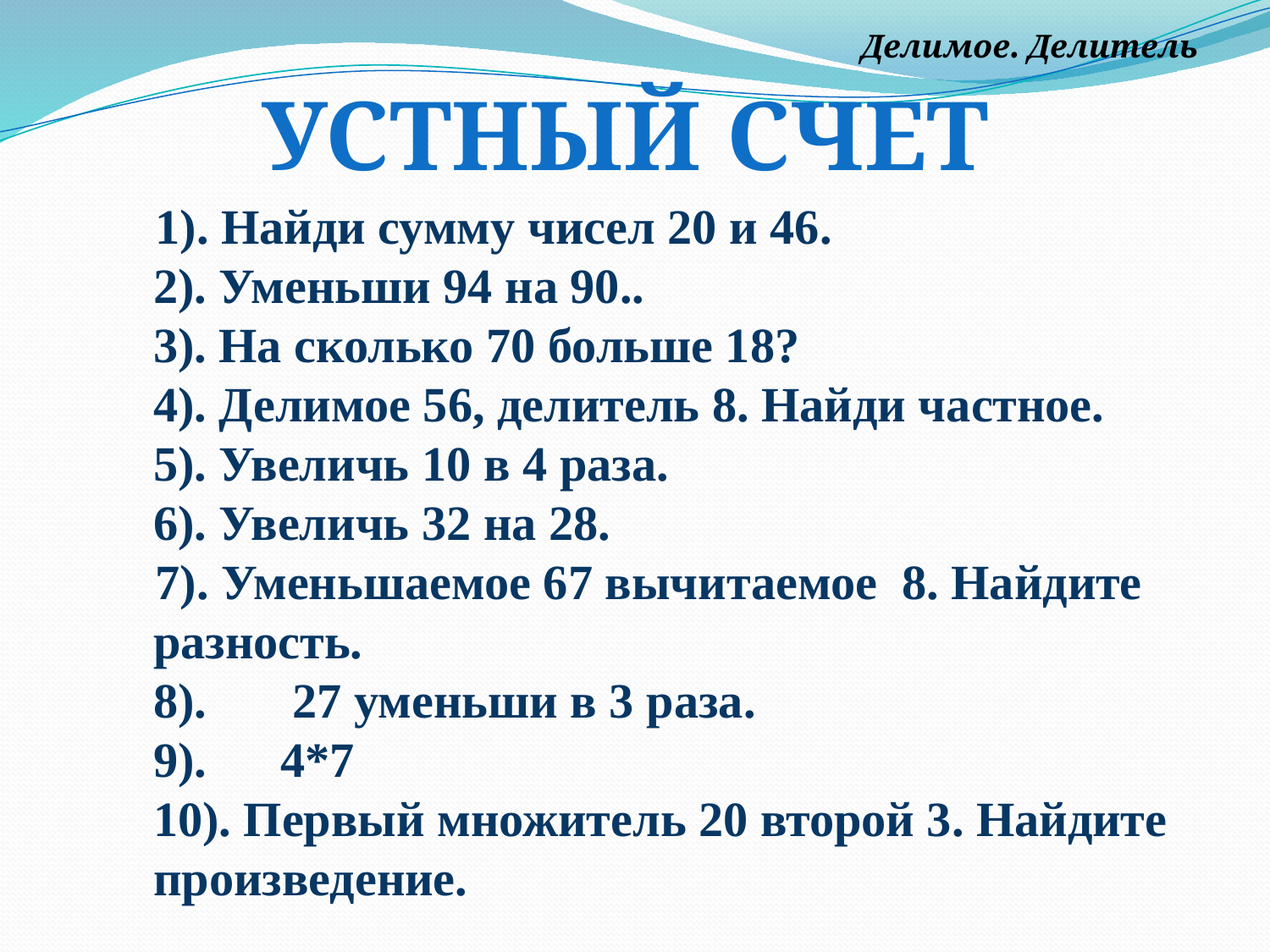

Делимое. Делитель
Устный счет
      1). Найди сумму чисел 20 и 46.
2). Уменьши 94 на 90..
3). На сколько 70 больше 18?
4). Делимое 56, делитель 8. Найди частное.
5). Увеличь 10 в 4 раза.
6). Увеличь 32 на 28.
      7). Уменьшаемое 67 вычитаемое  8. Найдите      разность.
8).       27 уменьши в 3 раза.
9).      4*7
10). Первый множитель 20 второй 3. Найдите произведение.